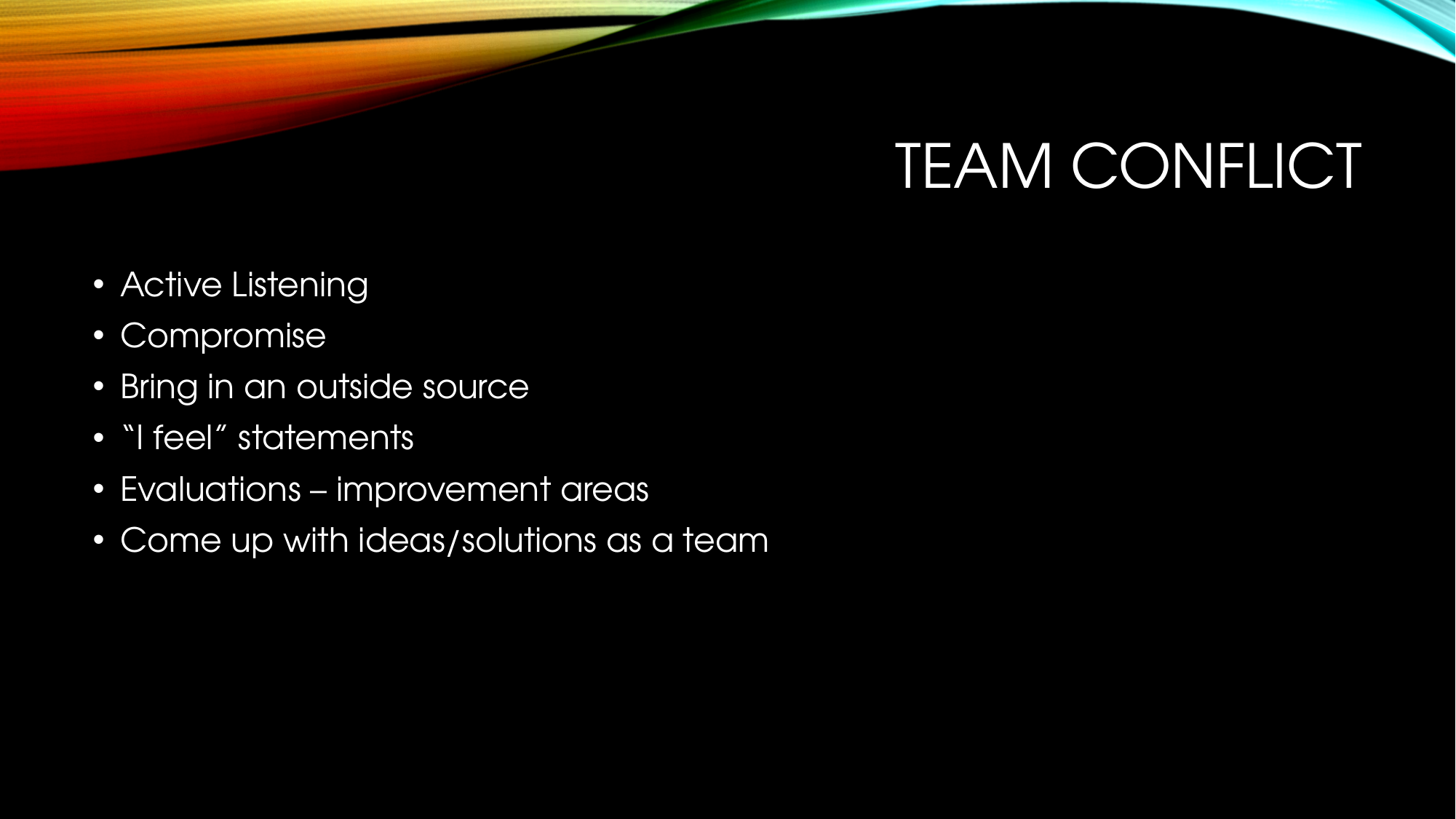

# Team Conflict
Active Listening
Compromise
Bring in an outside source
“I feel” statements
Evaluations – improvement areas
Come up with ideas/solutions as a team